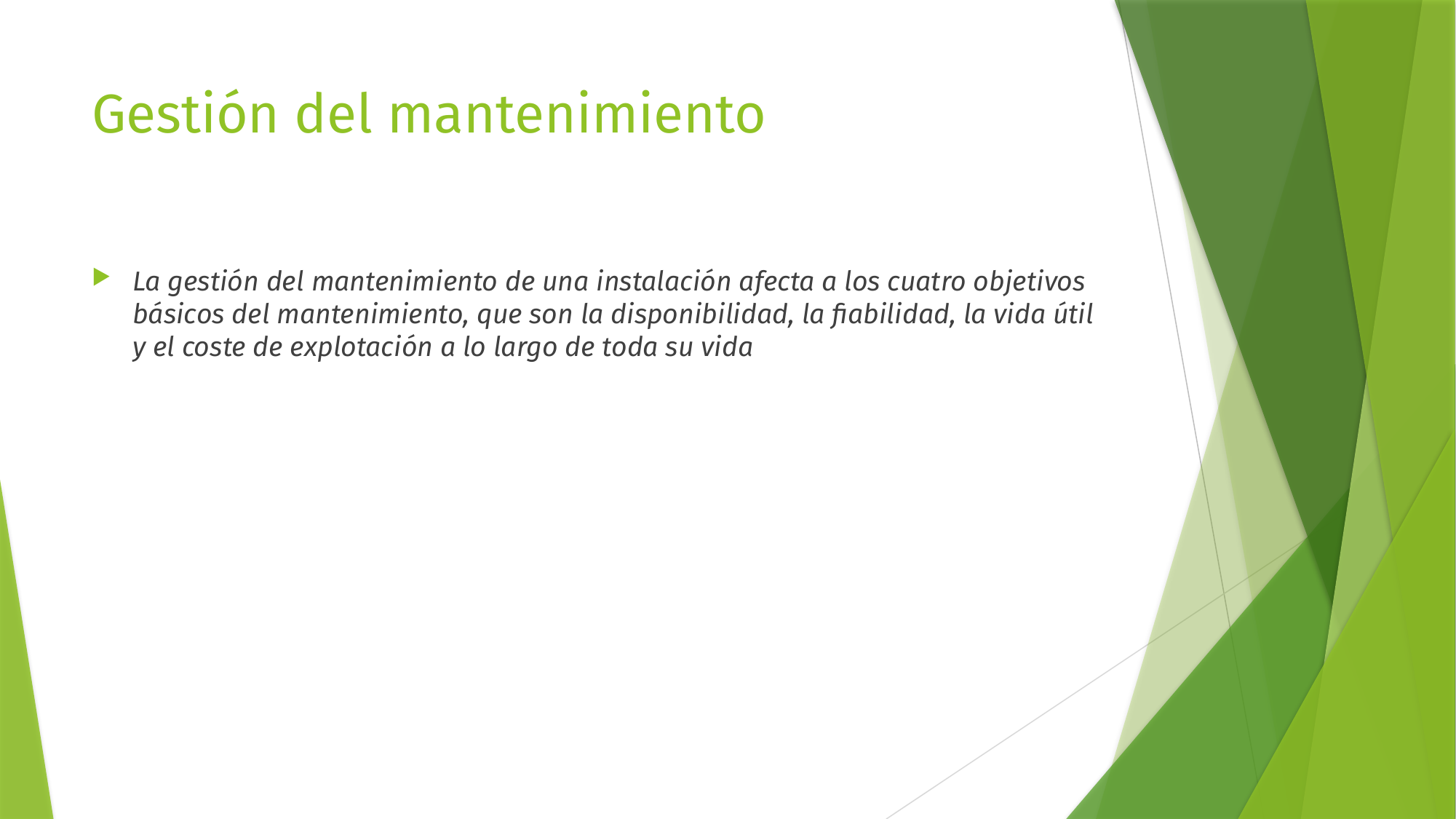

# Gestión del mantenimiento
La gestión del mantenimiento de una instalación afecta a los cuatro objetivos básicos del mantenimiento, que son la disponibilidad, la fiabilidad, la vida útil y el coste de explotación a lo largo de toda su vida